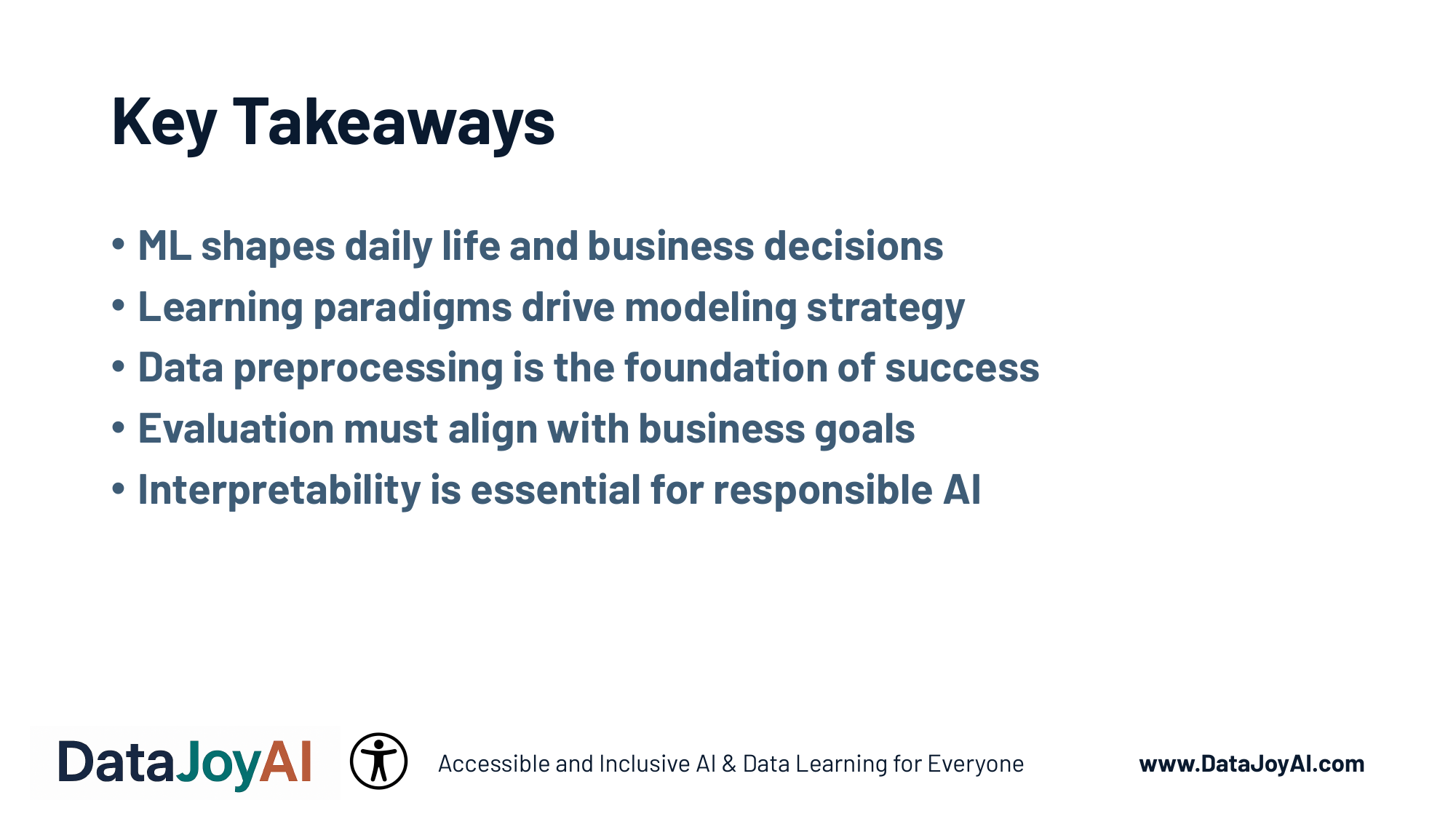

# Key Takeaways
ML shapes daily life and business decisions
Learning paradigms drive modeling strategy
Data preprocessing is the foundation of success
Evaluation must align with business goals
Interpretability is essential for responsible AI